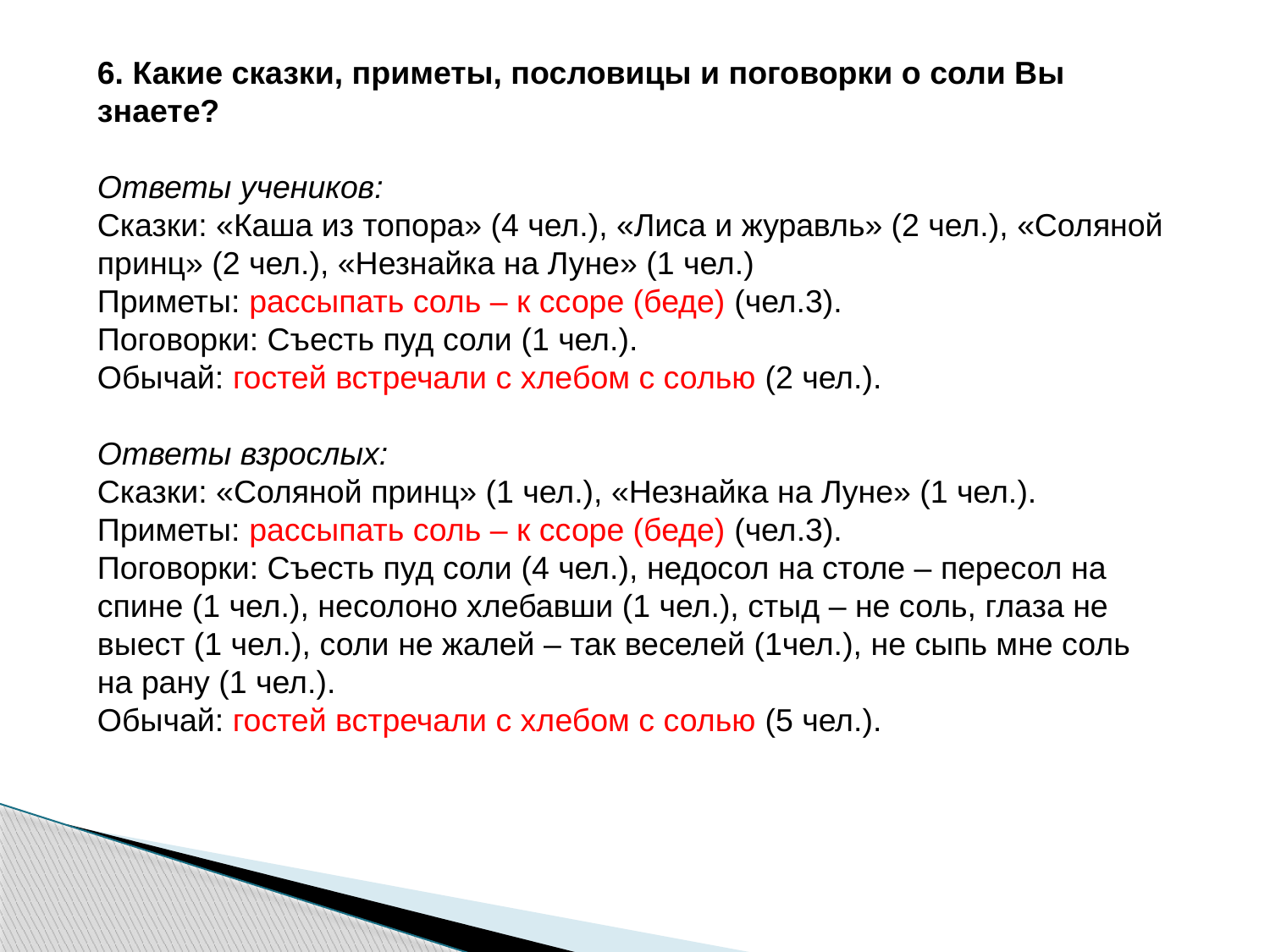

6. Какие сказки, приметы, пословицы и поговорки о соли Вы знаете?

Ответы учеников:
Сказки: «Каша из топора» (4 чел.), «Лиса и журавль» (2 чел.), «Соляной принц» (2 чел.), «Незнайка на Луне» (1 чел.)
Приметы: рассыпать соль – к ссоре (беде) (чел.3).
Поговорки: Съесть пуд соли (1 чел.).
Обычай: гостей встречали с хлебом с солью (2 чел.).

Ответы взрослых:
Сказки: «Соляной принц» (1 чел.), «Незнайка на Луне» (1 чел.).
Приметы: рассыпать соль – к ссоре (беде) (чел.3).
Поговорки: Съесть пуд соли (4 чел.), недосол на столе – пересол на спине (1 чел.), несолоно хлебавши (1 чел.), стыд – не соль, глаза не выест (1 чел.), соли не жалей – так веселей (1чел.), не сыпь мне соль на рану (1 чел.).
Обычай: гостей встречали с хлебом с солью (5 чел.).